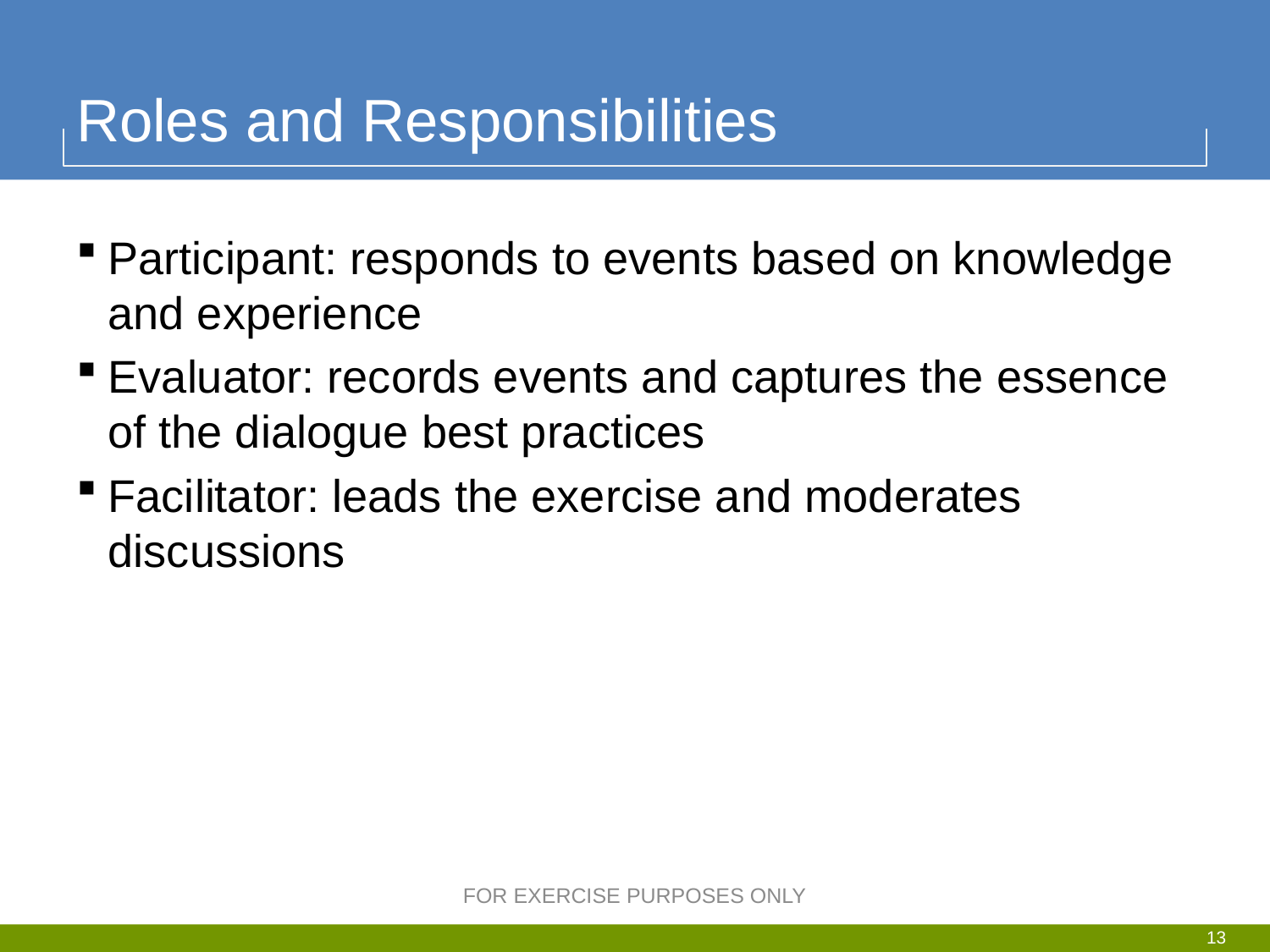

# Roles and Responsibilities
Participant: responds to events based on knowledge and experience
Evaluator: records events and captures the essence of the dialogue best practices
Facilitator: leads the exercise and moderates discussions
FOR EXERCISE PURPOSES ONLY